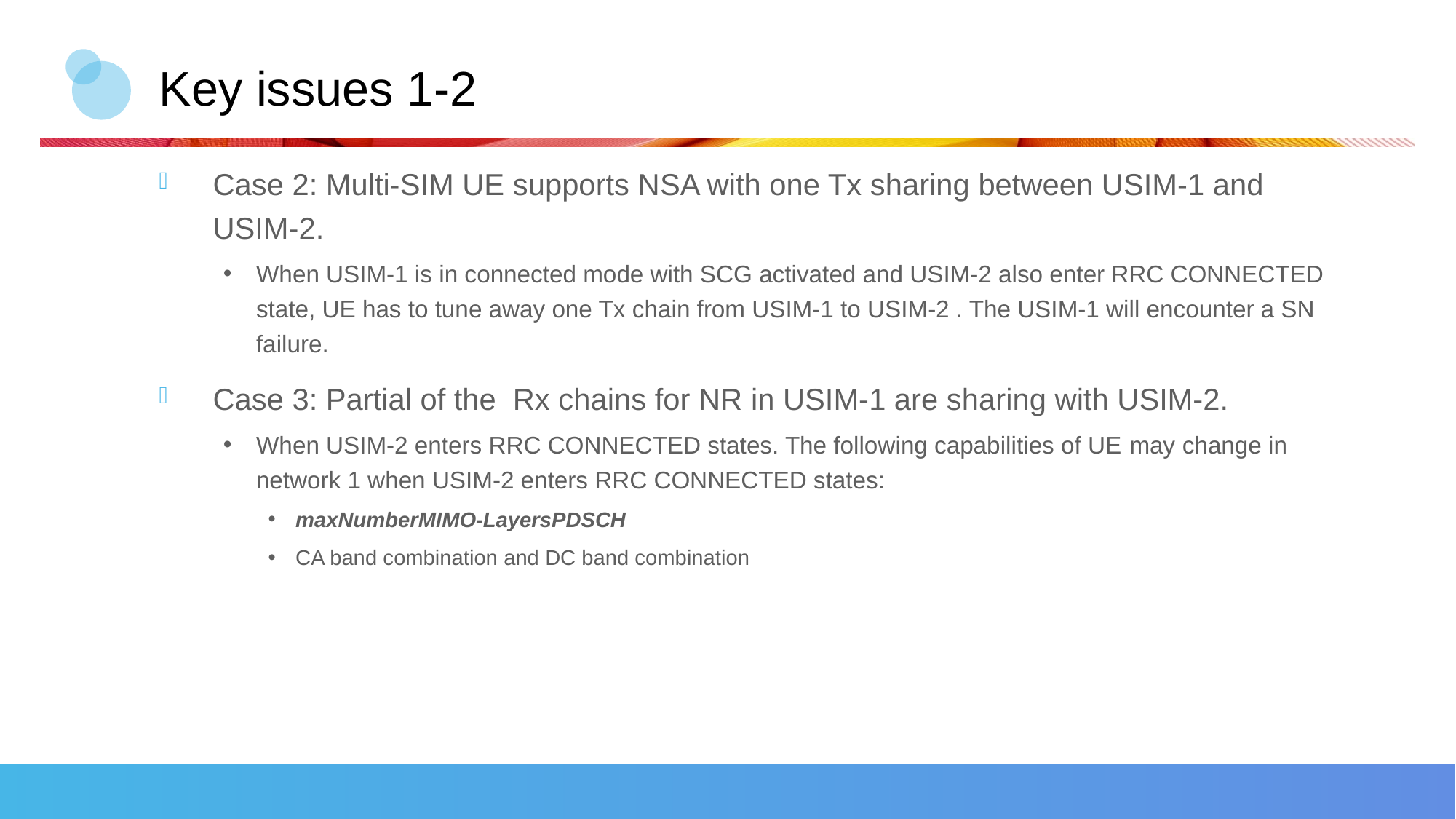

# Key issues 1-2
Case 2: Multi-SIM UE supports NSA with one Tx sharing between USIM-1 and USIM-2.
When USIM-1 is in connected mode with SCG activated and USIM-2 also enter RRC CONNECTED state, UE has to tune away one Tx chain from USIM-1 to USIM-2 . The USIM-1 will encounter a SN failure.
Case 3: Partial of the  Rx chains for NR in USIM-1 are sharing with USIM-2.
When USIM-2 enters RRC CONNECTED states. The following capabilities of UE may change in network 1 when USIM-2 enters RRC CONNECTED states:
maxNumberMIMO-LayersPDSCH
CA band combination and DC band combination